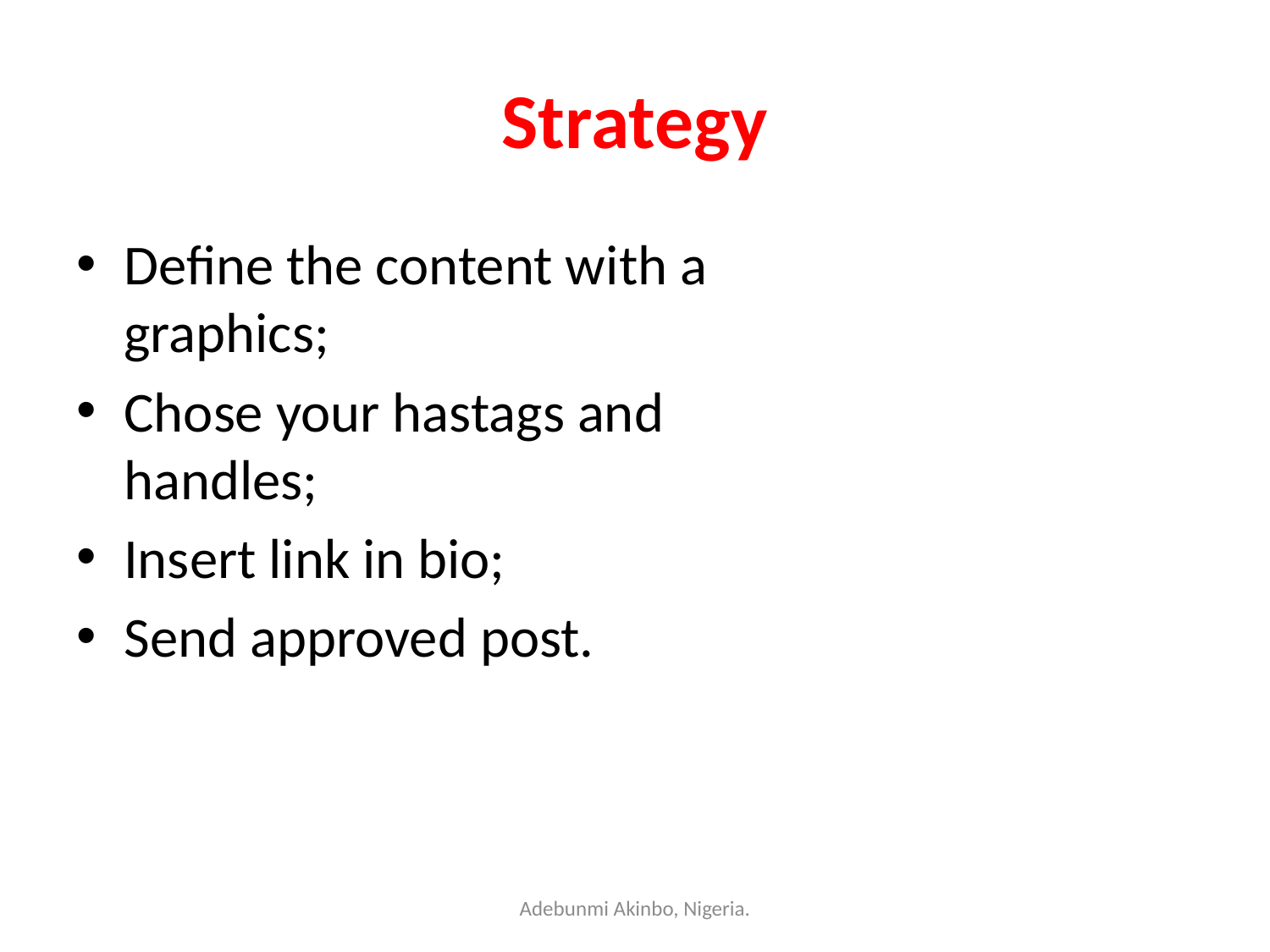

# Strategy
Define the content with a graphics;
Chose your hastags and handles;
Insert link in bio;
Send approved post.
Adebunmi Akinbo, Nigeria.